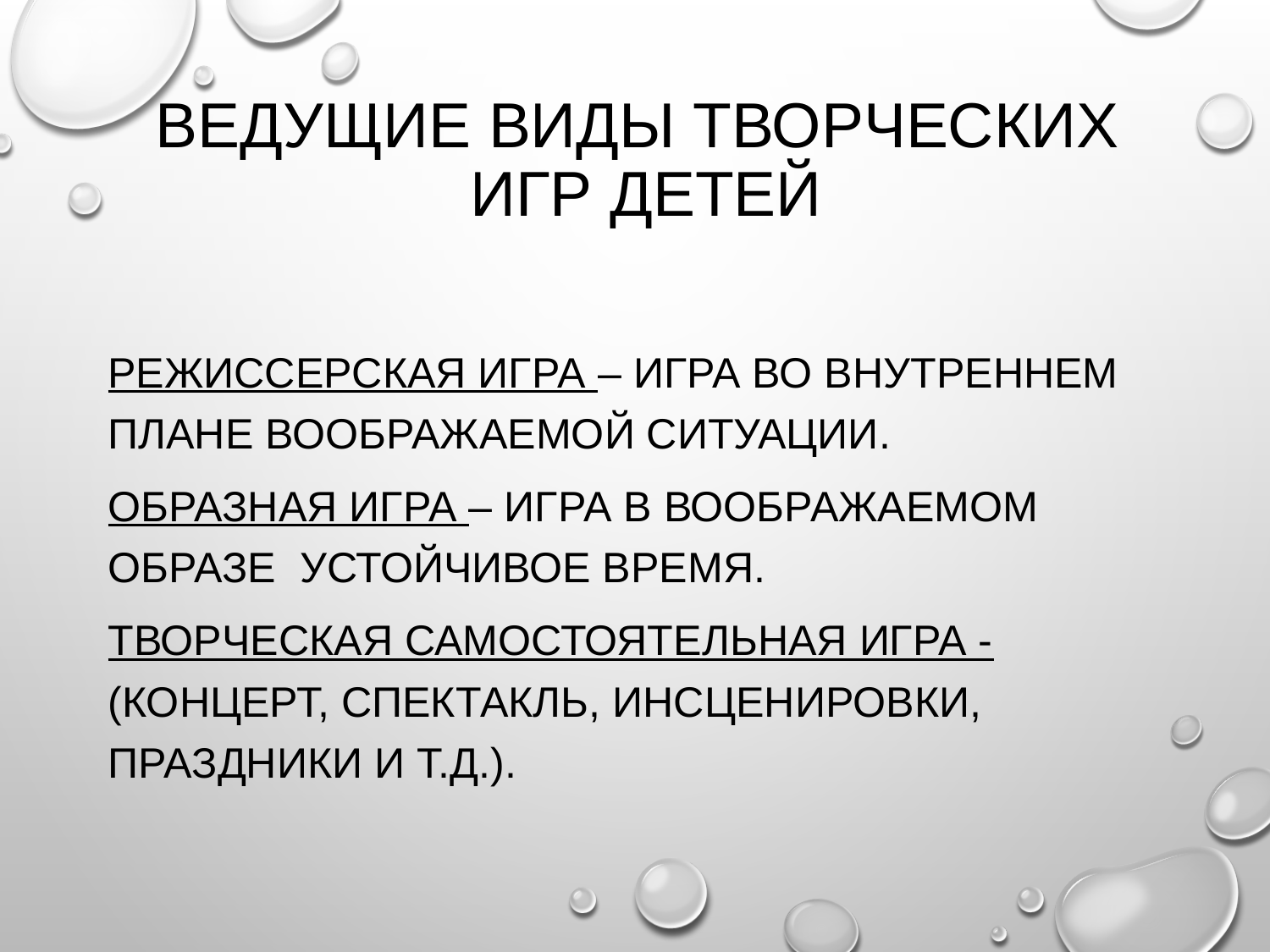

# Ведущие виды творческих игр детей
Режиссерская игра – игра во внутреннем плане воображаемой ситуации.
Образная игра – игра в воображаемом образе  устойчивое время.
Творческая самостоятельная игра -(концерт, спектакль, инсценировки, праздники и т.д.).